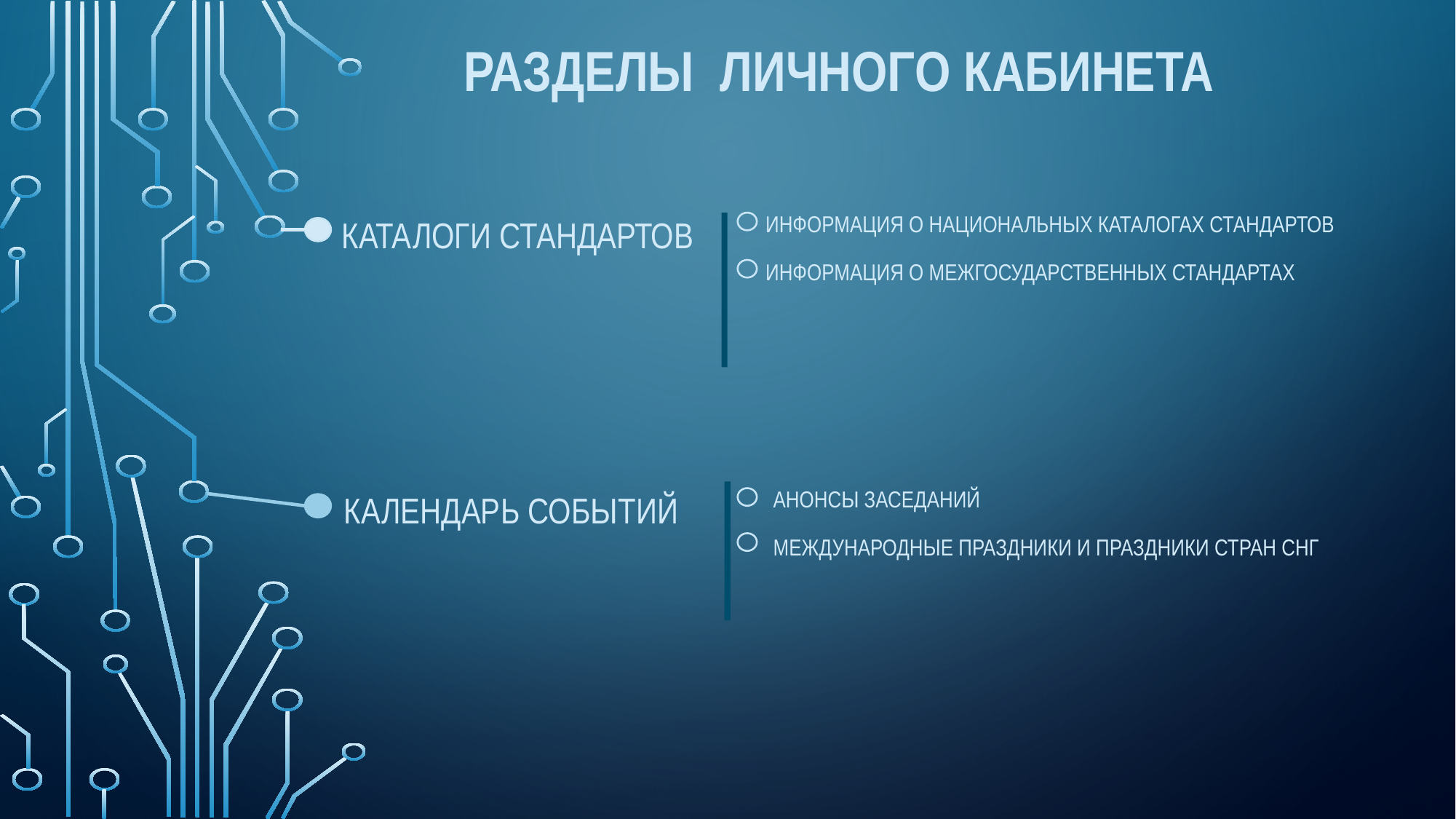

# Разделы  личного кабинета
Каталоги стандартов
Информация о национальных каталогах стандартов
Информация о межгосударственных стандартах

календарь событий
Анонсы заседаний
Международные праздники и праздники стран СНГ